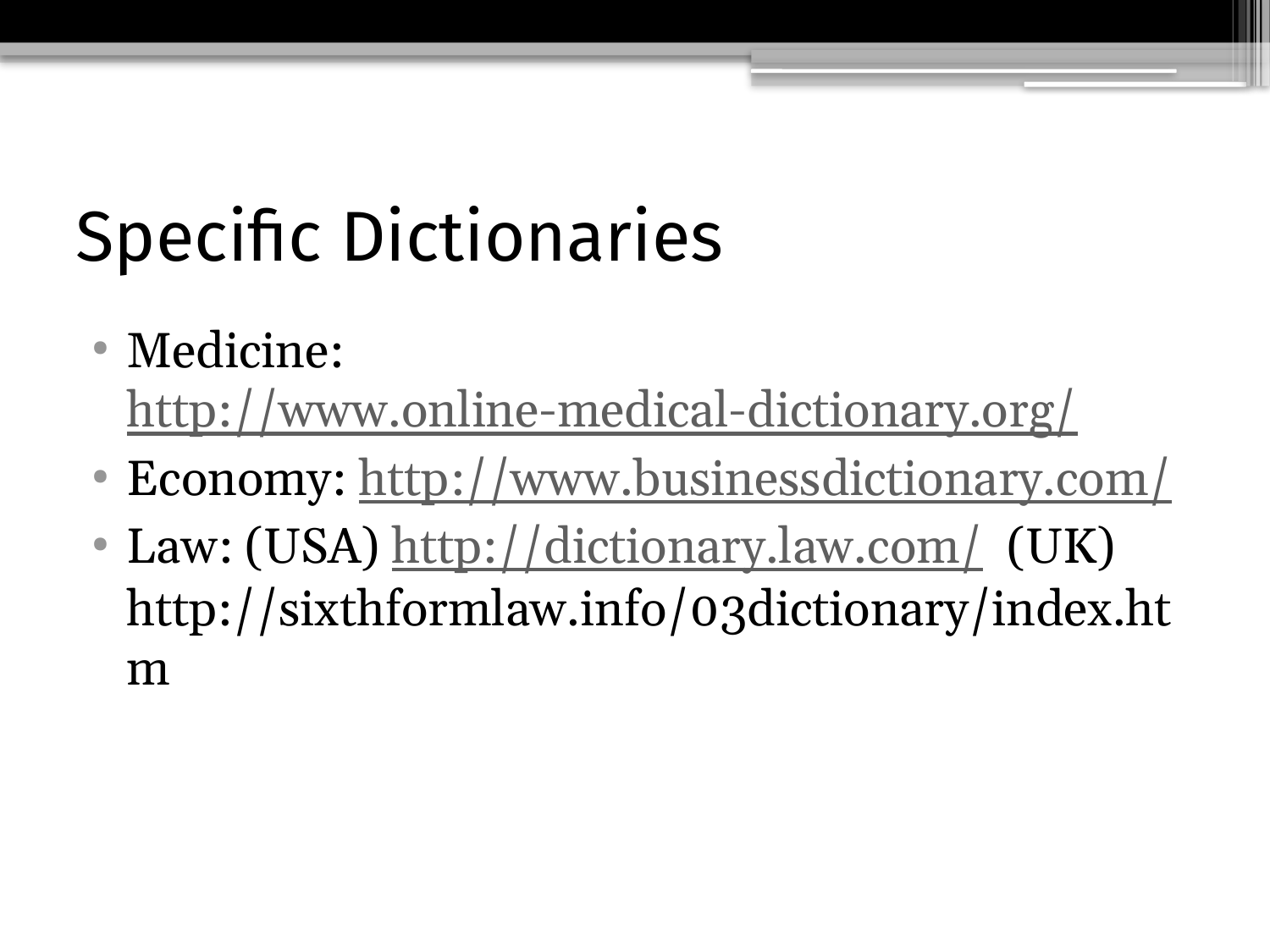

# Specific Dictionaries
Medicine: http://www.online-medical-dictionary.org/
Economy: http://www.businessdictionary.com/
Law: (USA) http://dictionary.law.com/  (UK) http://sixthformlaw.info/03dictionary/index.htm